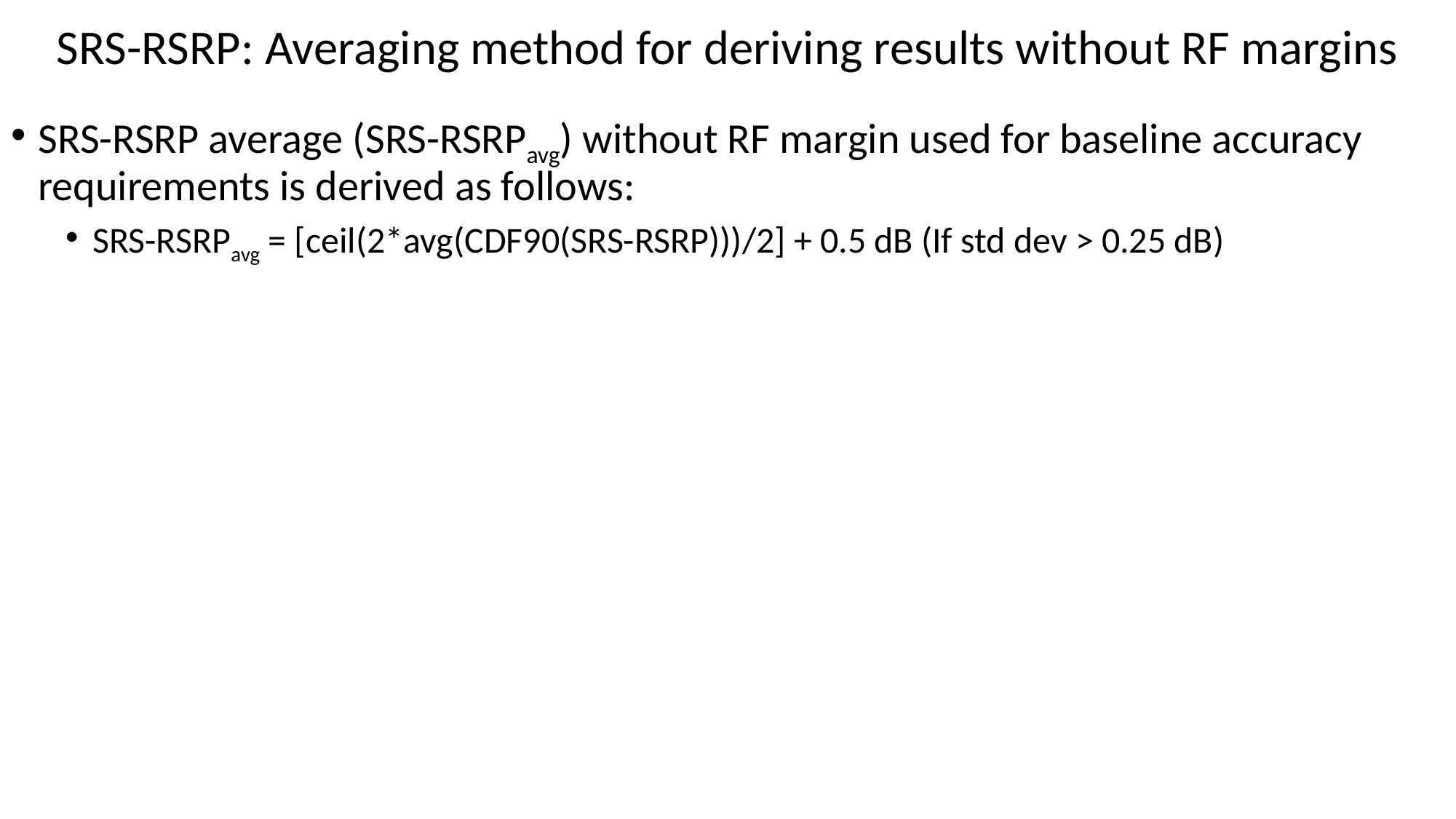

# SRS-RSRP: Averaging method for deriving results without RF margins
SRS-RSRP average (SRS-RSRPavg) without RF margin used for baseline accuracy requirements is derived as follows:
SRS-RSRPavg = [ceil(2*avg(CDF90(SRS-RSRP)))/2] + 0.5 dB (If std dev > 0.25 dB)